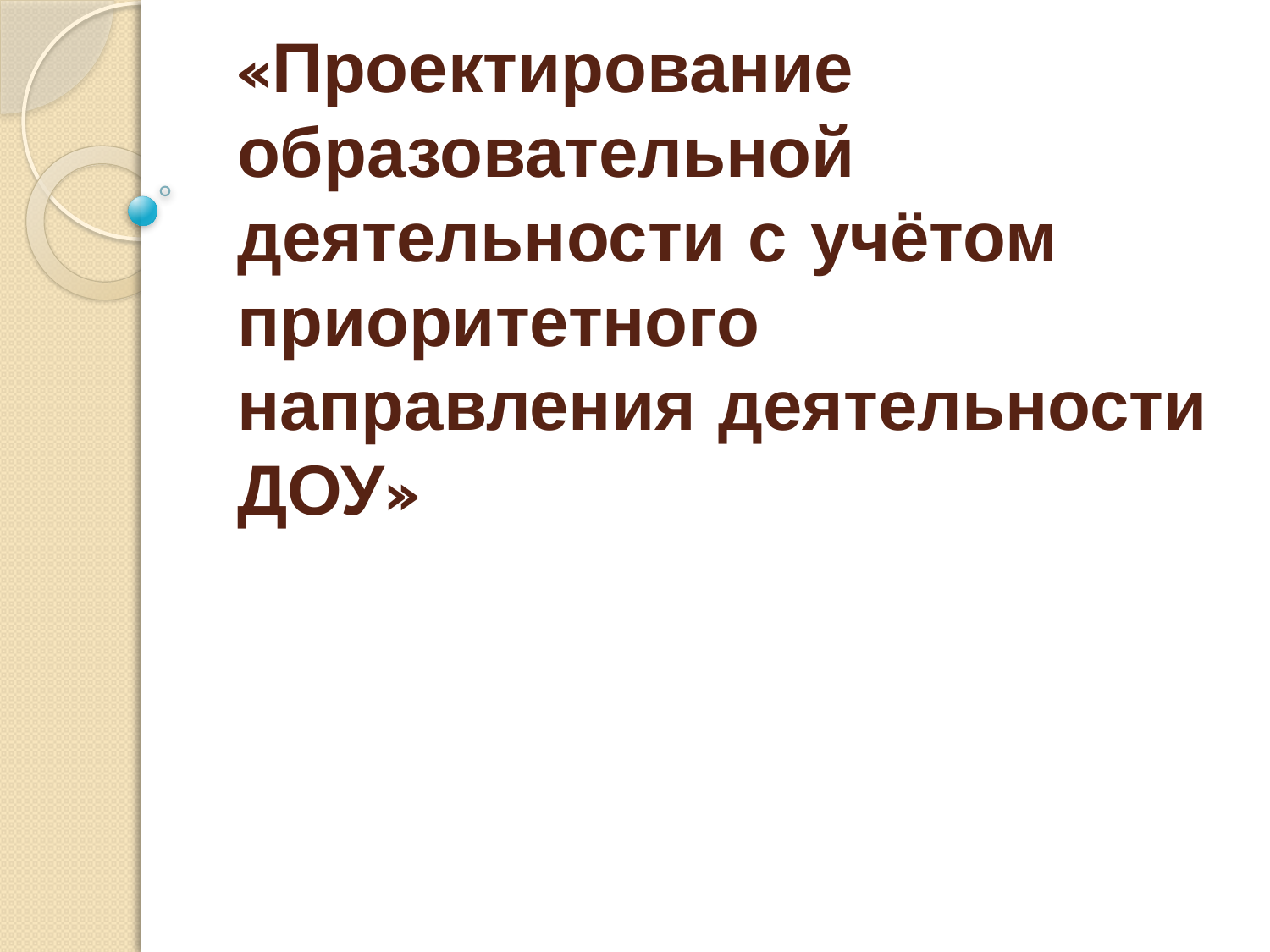

# «Проектирование образовательной деятельности с учётом приоритетного направления деятельности ДОУ»